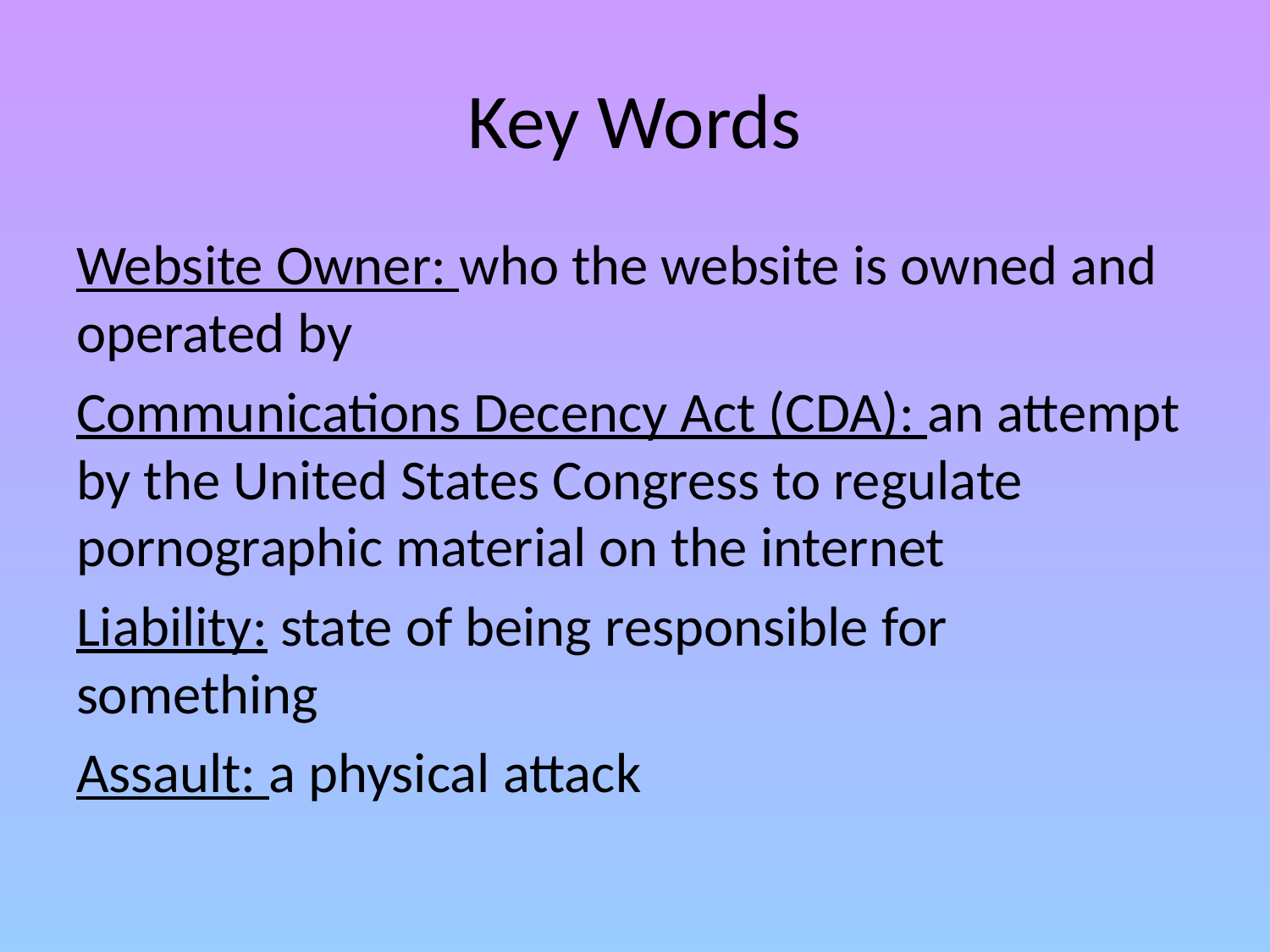

# Key Words
Website Owner: who the website is owned and operated by
Communications Decency Act (CDA): an attempt by the United States Congress to regulate pornographic material on the internet
Liability: state of being responsible for something
Assault: a physical attack